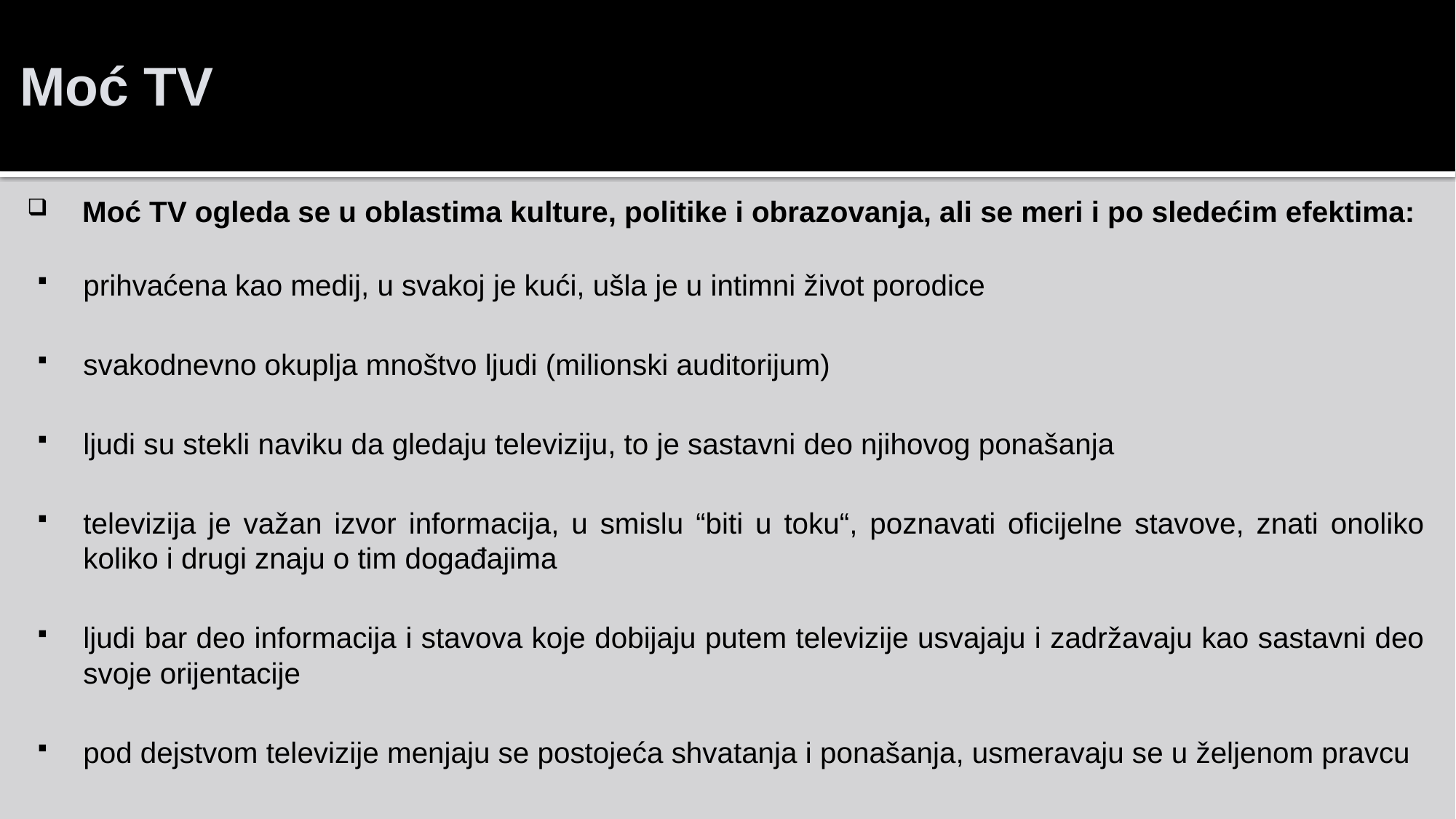

# Moć TV
Moć TV ogleda se u oblastima kulture, politike i obrazovanja, ali se meri i po sledećim efektima:

prihvaćena kao medij, u svakoj je kući, ušla je u intimni život porodice

svakodnevno okuplja mnoštvo ljudi (milionski auditorijum)

ljudi su stekli naviku da gledaju televiziju, to je sastavni deo njihovog ponašanja

televizija je važan izvor informacija, u smislu “biti u toku“, poznavati oficijelne stavove, znati onoliko koliko i drugi znaju o tim događajima

ljudi bar deo informacija i stavova koje dobijaju putem televizije usvajaju i zadržavaju kao sastavni deo svoje orijentacije

pod dejstvom televizije menjaju se postojeća shvatanja i ponašanja, usmeravaju se u željenom pravcu